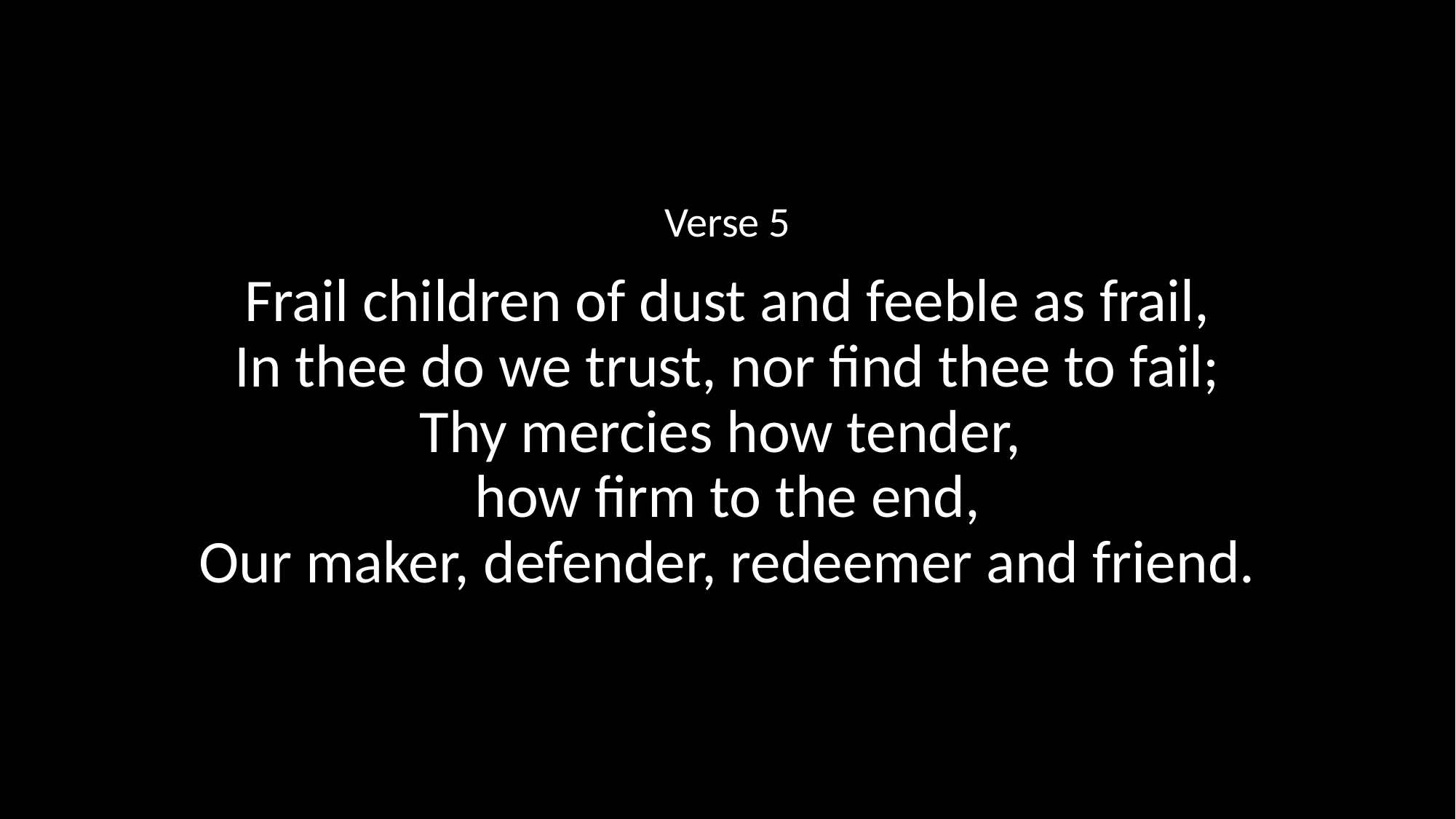

Verse 5
Frail children of dust and feeble as frail,
In thee do we trust, nor find thee to fail;
Thy mercies how tender,
how firm to the end,
Our maker, defender, redeemer and friend.